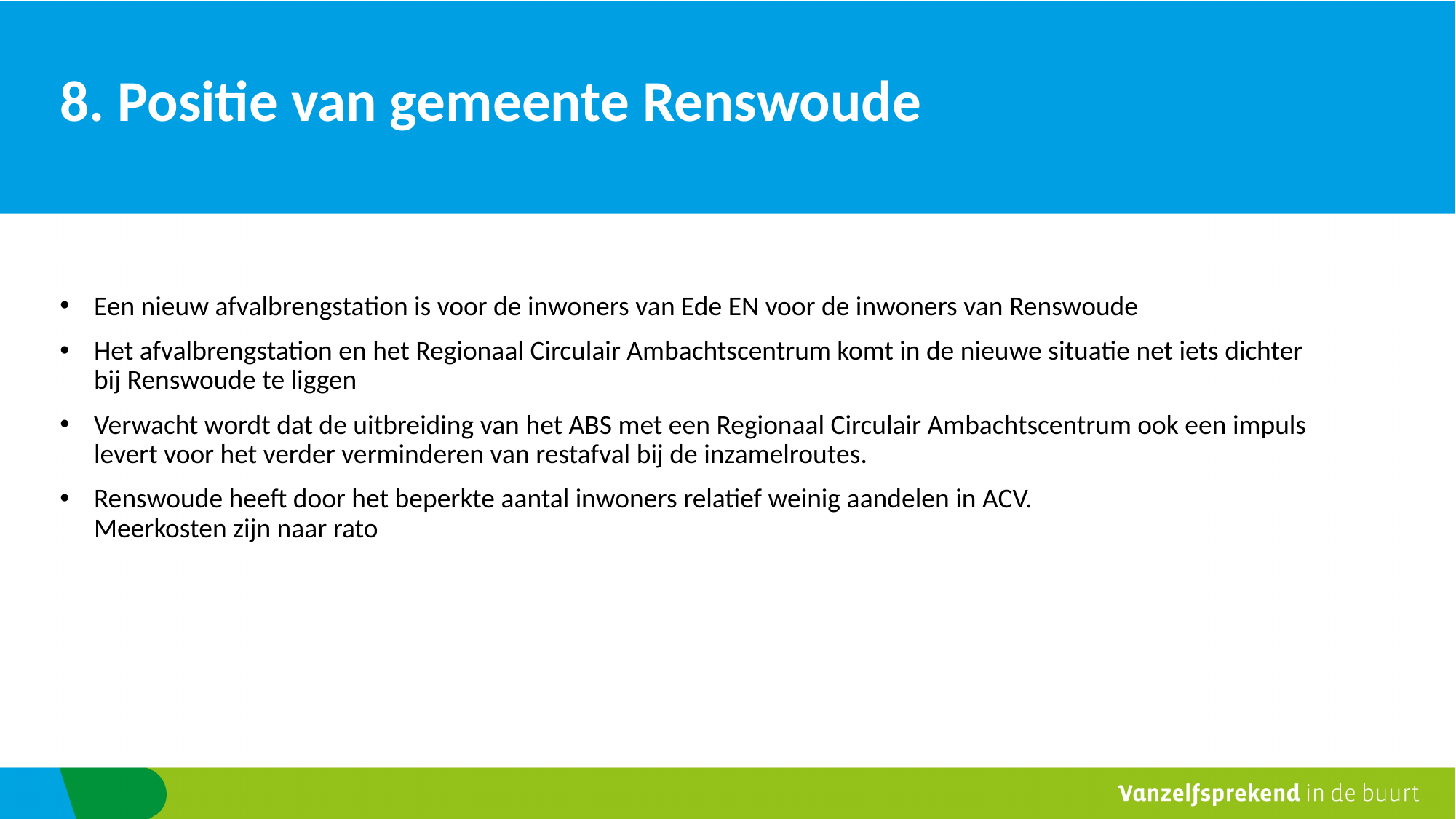

# 8. Positie van gemeente Renswoude

Een nieuw afvalbrengstation is voor de inwoners van Ede EN voor de inwoners van Renswoude
Het afvalbrengstation en het Regionaal Circulair Ambachtscentrum komt in de nieuwe situatie net iets dichter bij Renswoude te liggen
Verwacht wordt dat de uitbreiding van het ABS met een Regionaal Circulair Ambachtscentrum ook een impuls levert voor het verder verminderen van restafval bij de inzamelroutes.
Renswoude heeft door het beperkte aantal inwoners relatief weinig aandelen in ACV.
Meerkosten zijn naar rato